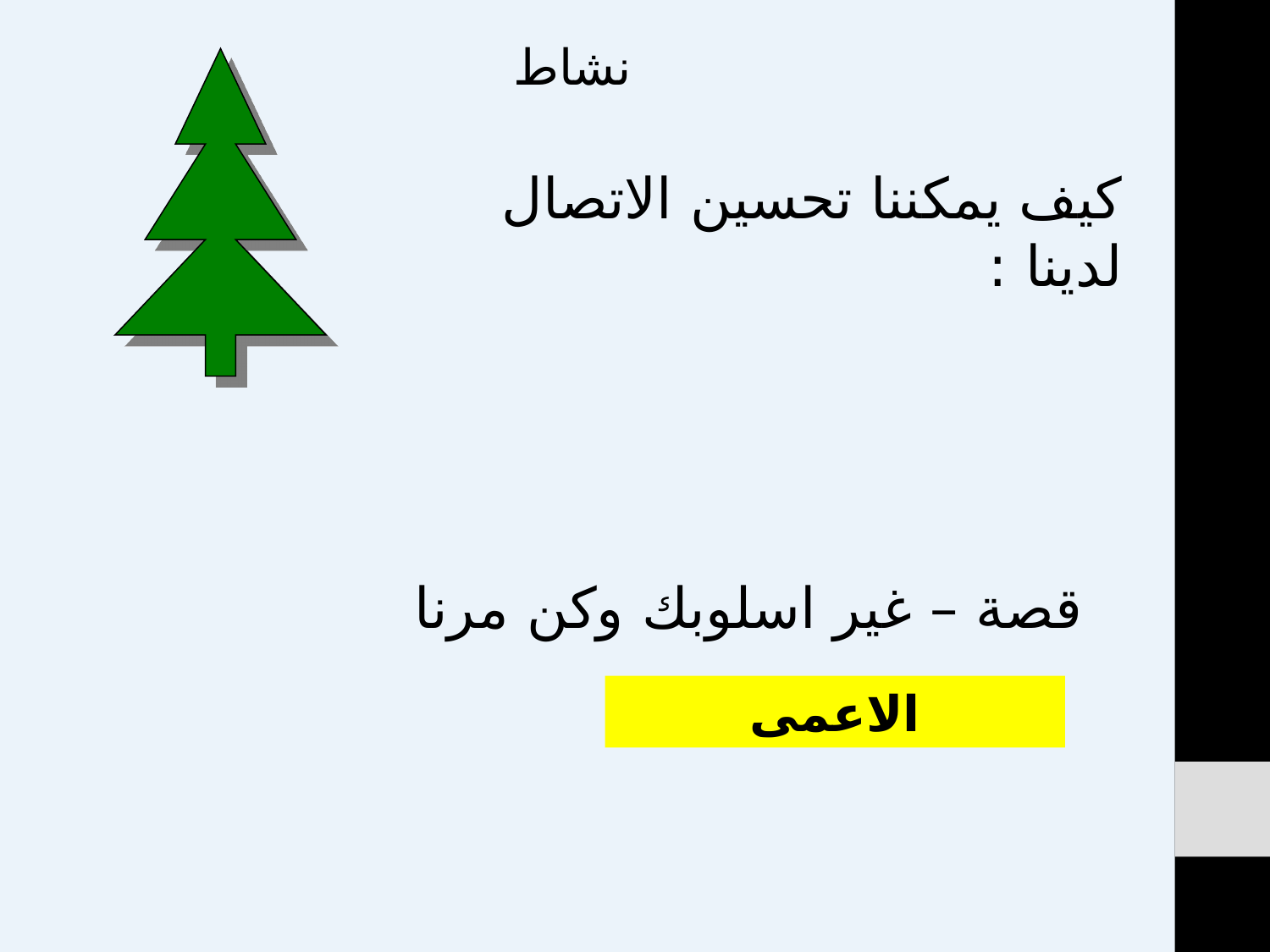

نشاط

كيف يمكننا تحسين الاتصال لدينا :
قصة – غير اسلوبك وكن مرنا
الاعمى